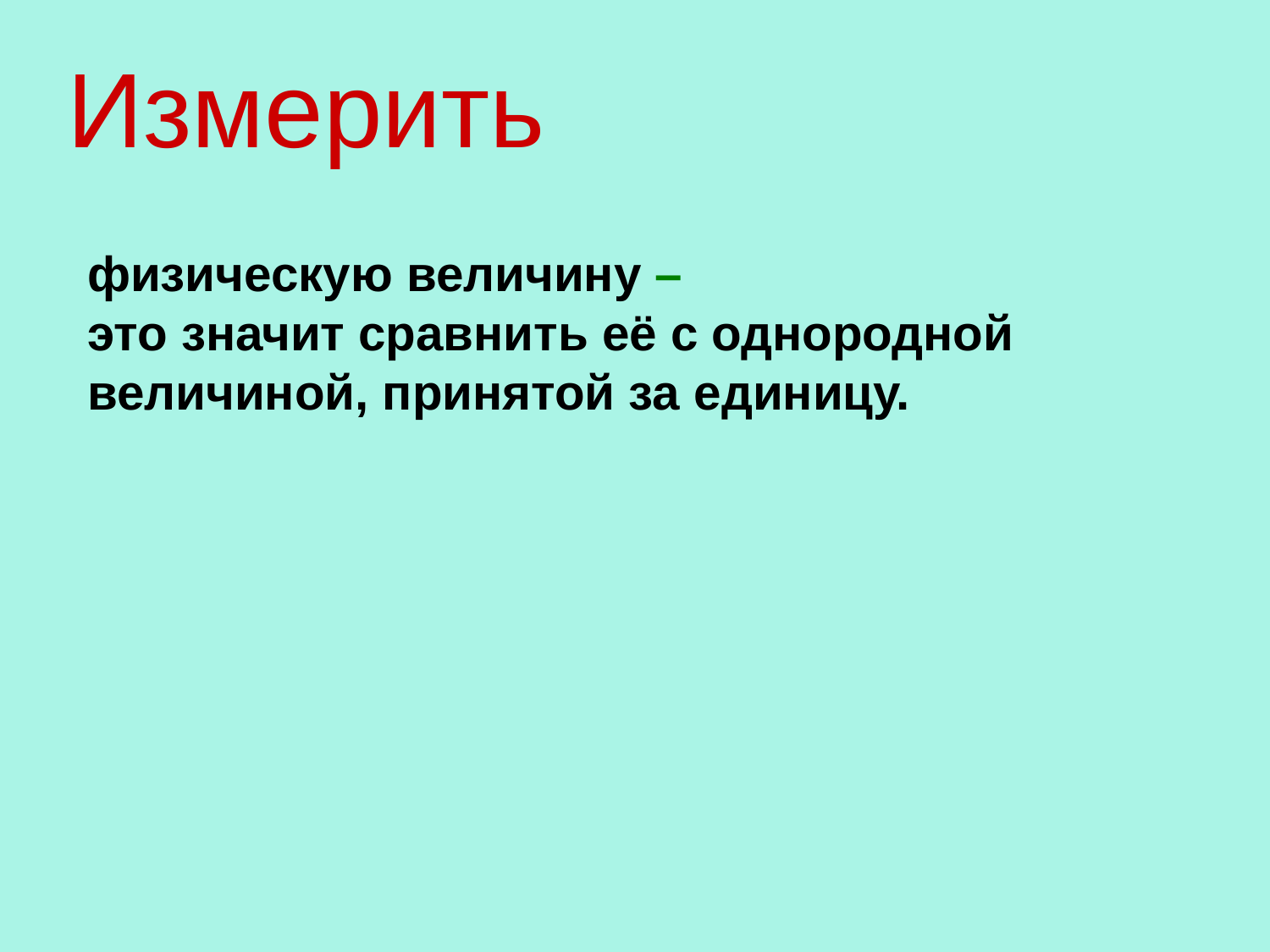

# Измерить
физическую величину –
это значит сравнить её с однородной величиной, принятой за единицу.